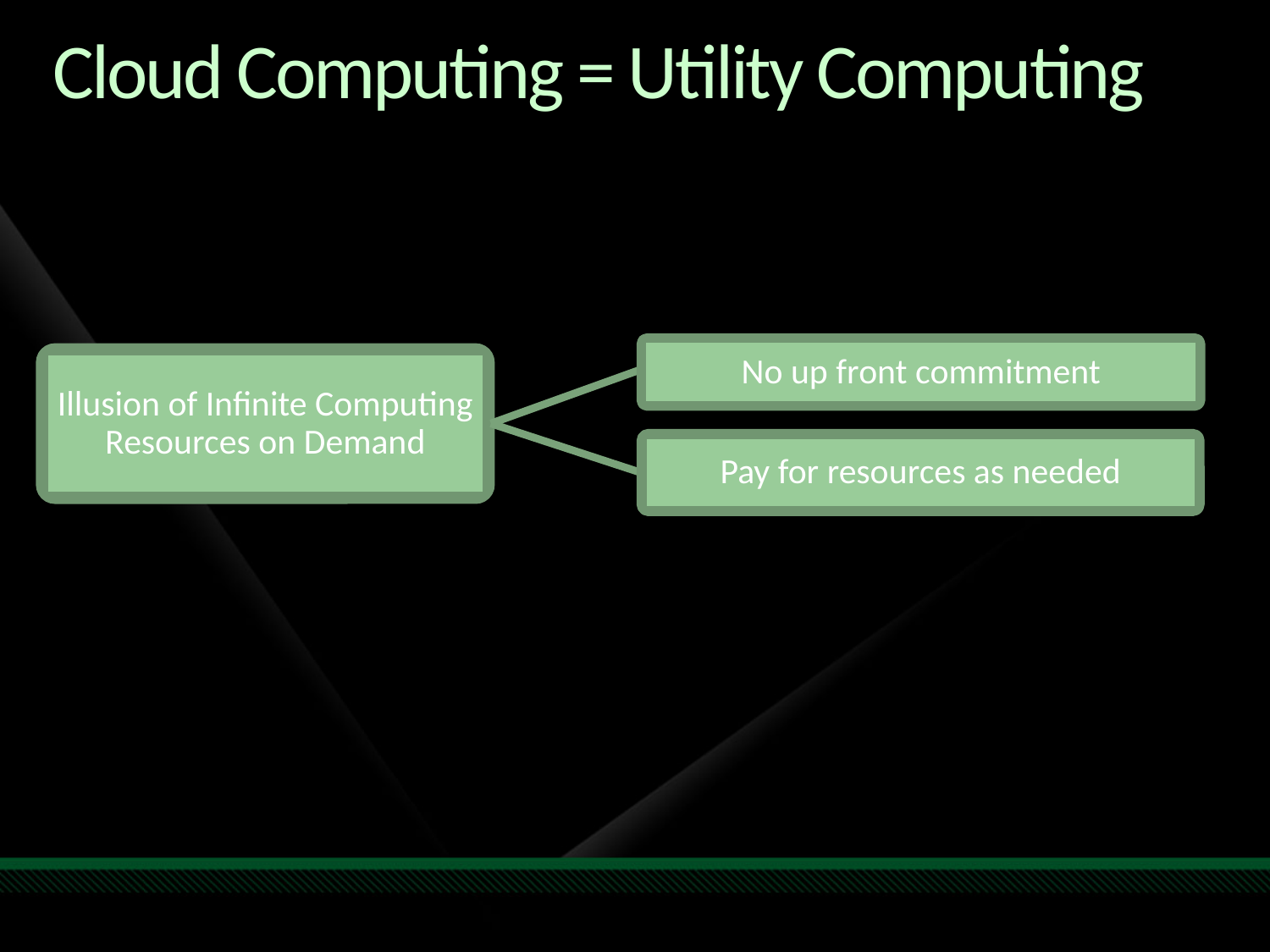

# Cloud Computing = Utility Computing

No up front commitment

Illusion of Infinite Computing Resources on Demand

Pay for resources as needed